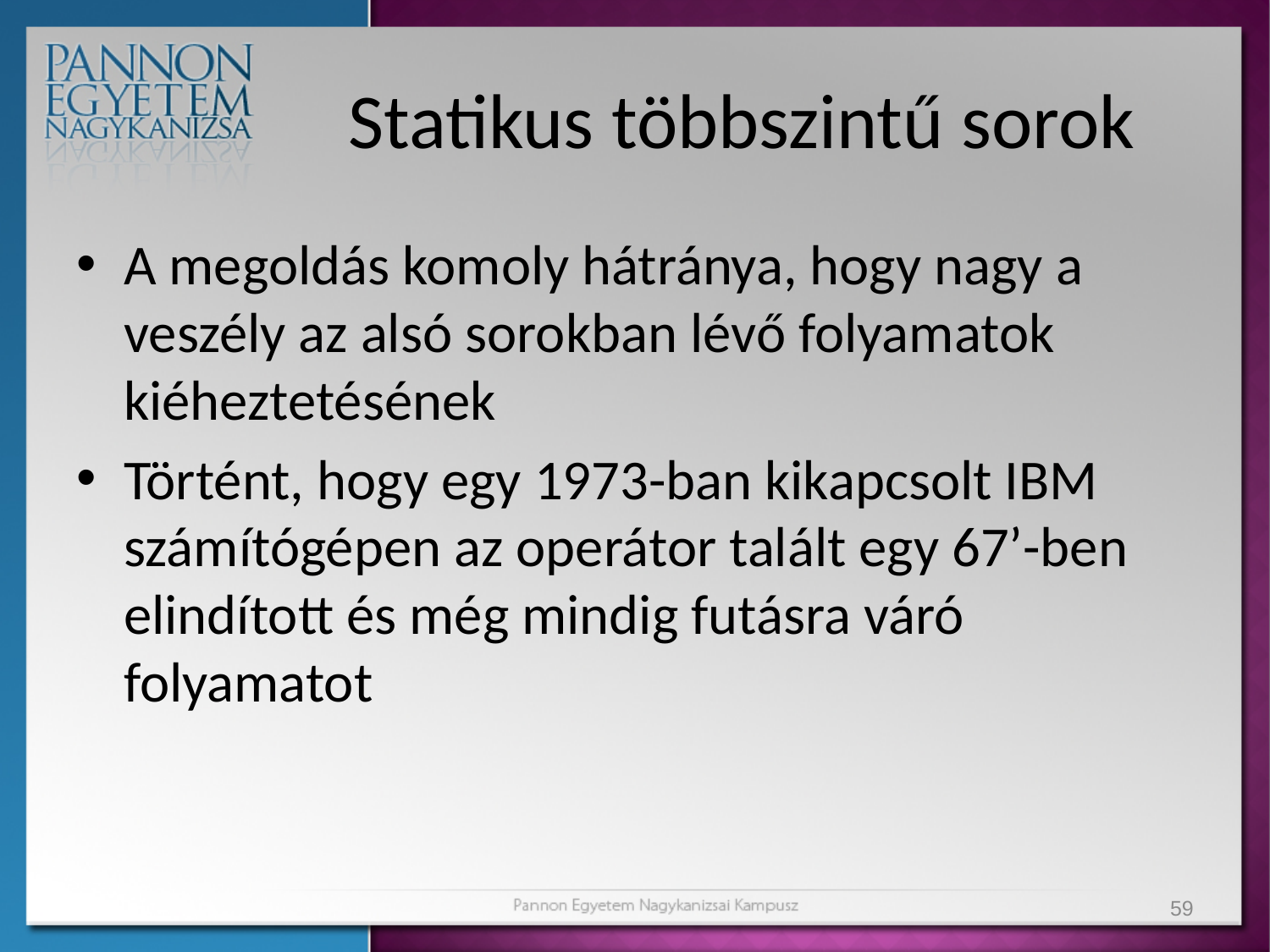

# Statikus többszintű sorok
A megoldás komoly hátránya, hogy nagy a veszély az alsó sorokban lévő folyamatok kiéheztetésének
Történt, hogy egy 1973-ban kikapcsolt IBM számítógépen az operátor talált egy 67’-ben elindított és még mindig futásra váró folyamatot
59